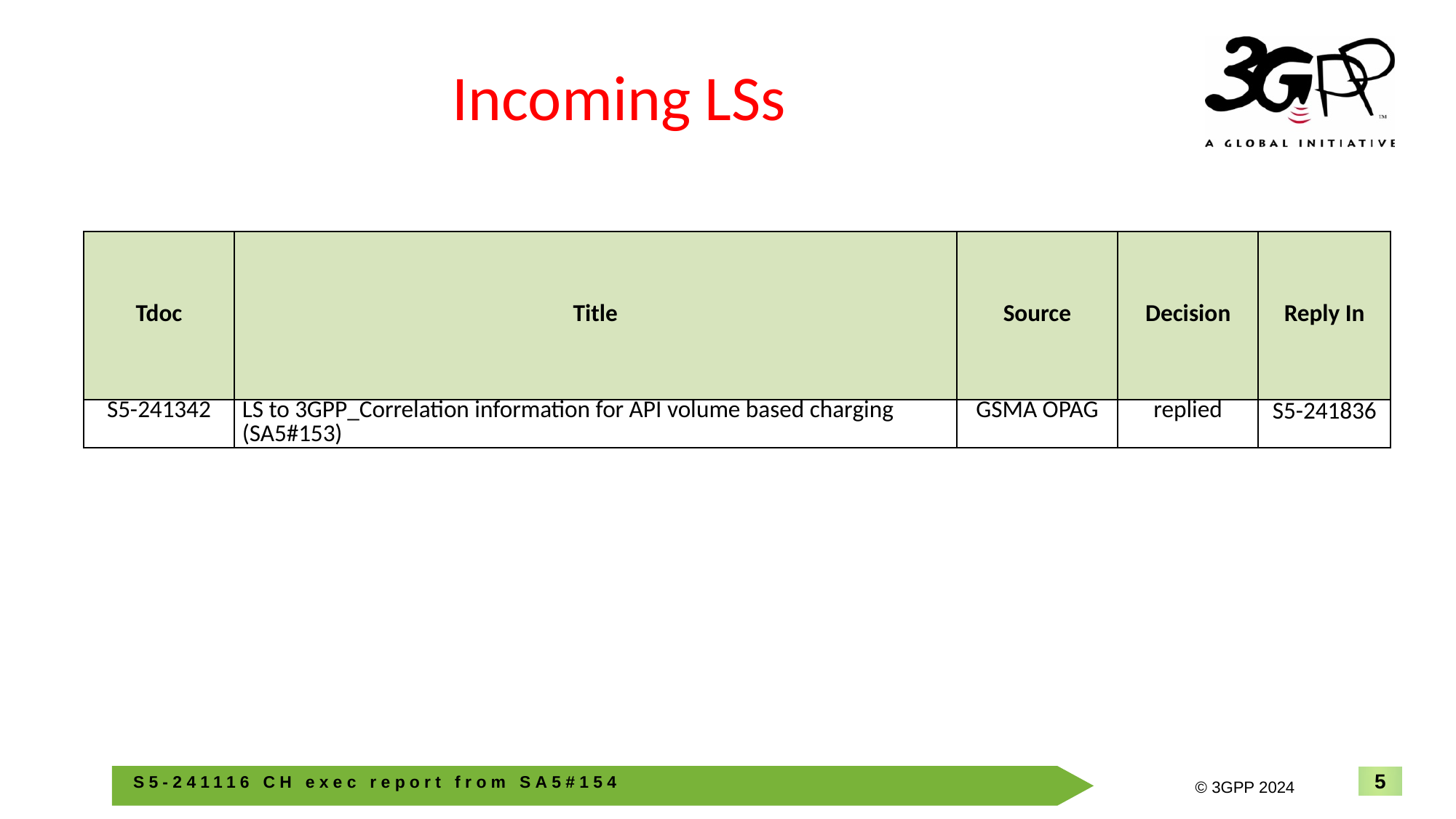

# Incoming LSs
| Tdoc | Title | Source | Decision | Reply In |
| --- | --- | --- | --- | --- |
| S5-241342 | LS to 3GPP\_Correlation information for API volume based charging (SA5#153) | GSMA OPAG | replied | S5-241836 |